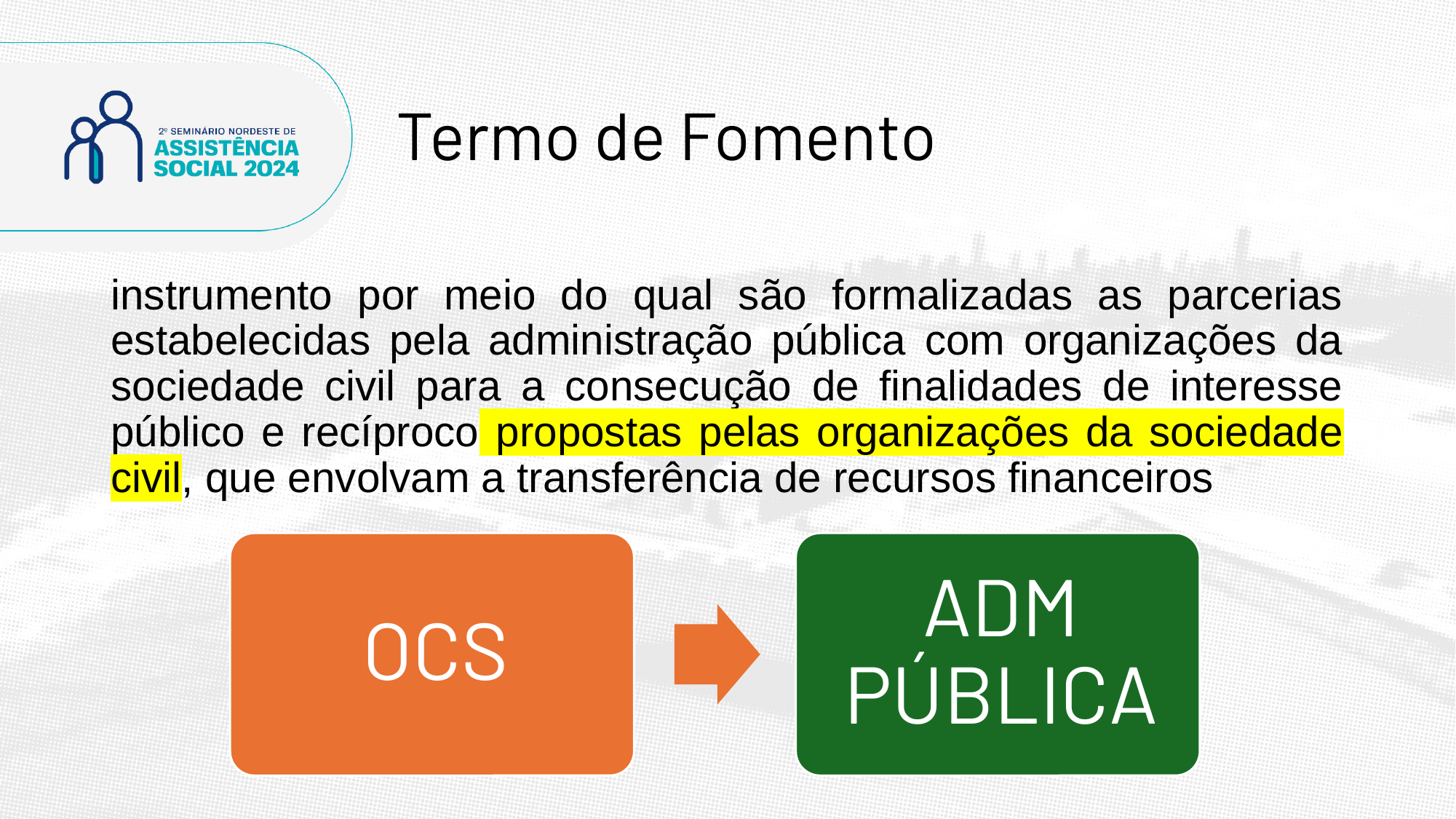

# Termo de Fomento
instrumento por meio do qual são formalizadas as parcerias estabelecidas pela administração pública com organizações da sociedade civil para a consecução de finalidades de interesse público e recíproco propostas pelas organizações da sociedade civil, que envolvam a transferência de recursos financeiros
OCS

ADM PÚBLICA